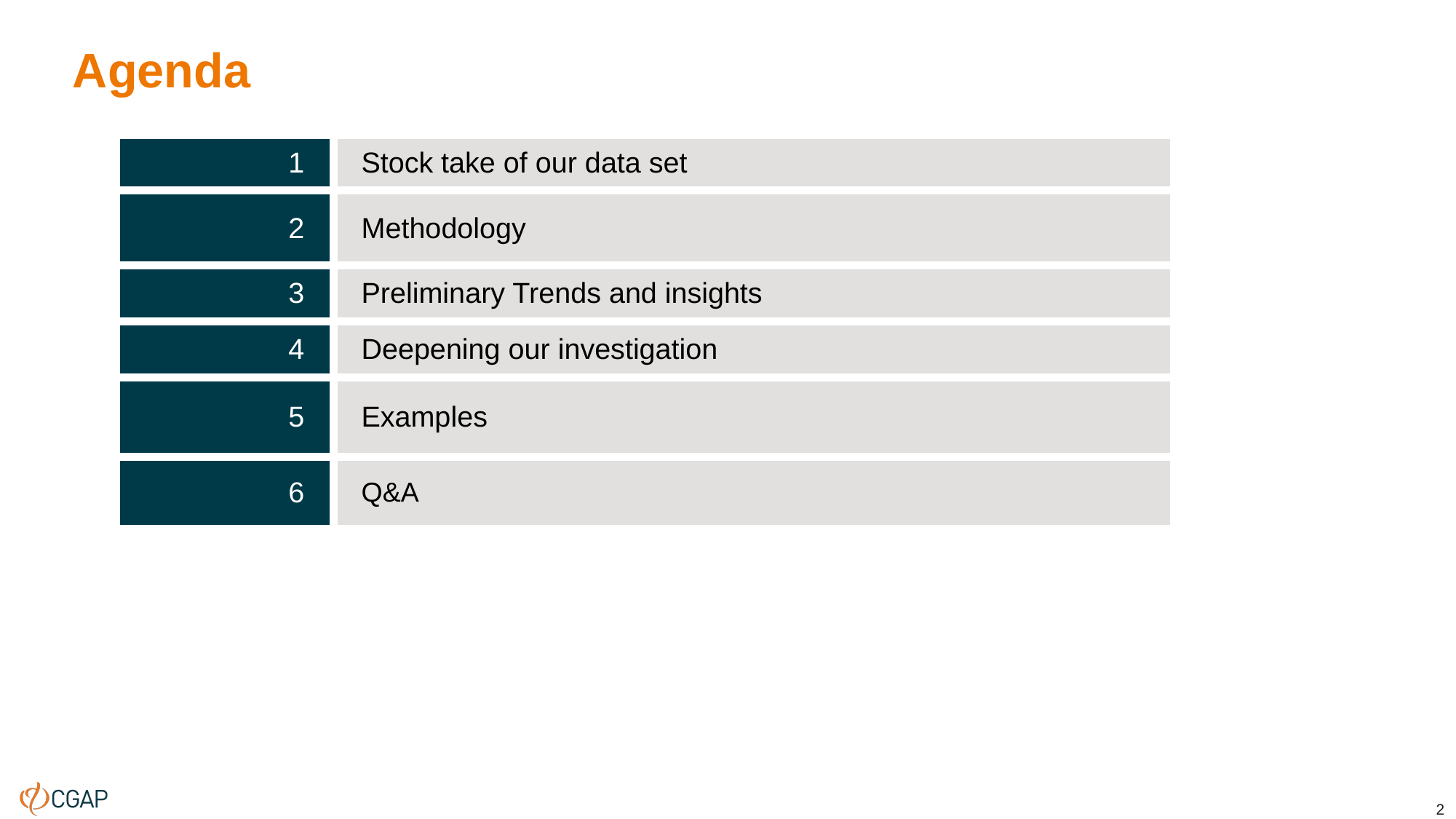

# Agenda
| 1 | Stock take of our data set |
| --- | --- |
| 2 | Methodology |
| 3 | Preliminary Trends and insights |
| 4 | Deepening our investigation |
| 5 | Examples |
| 6 | Q&A |
2